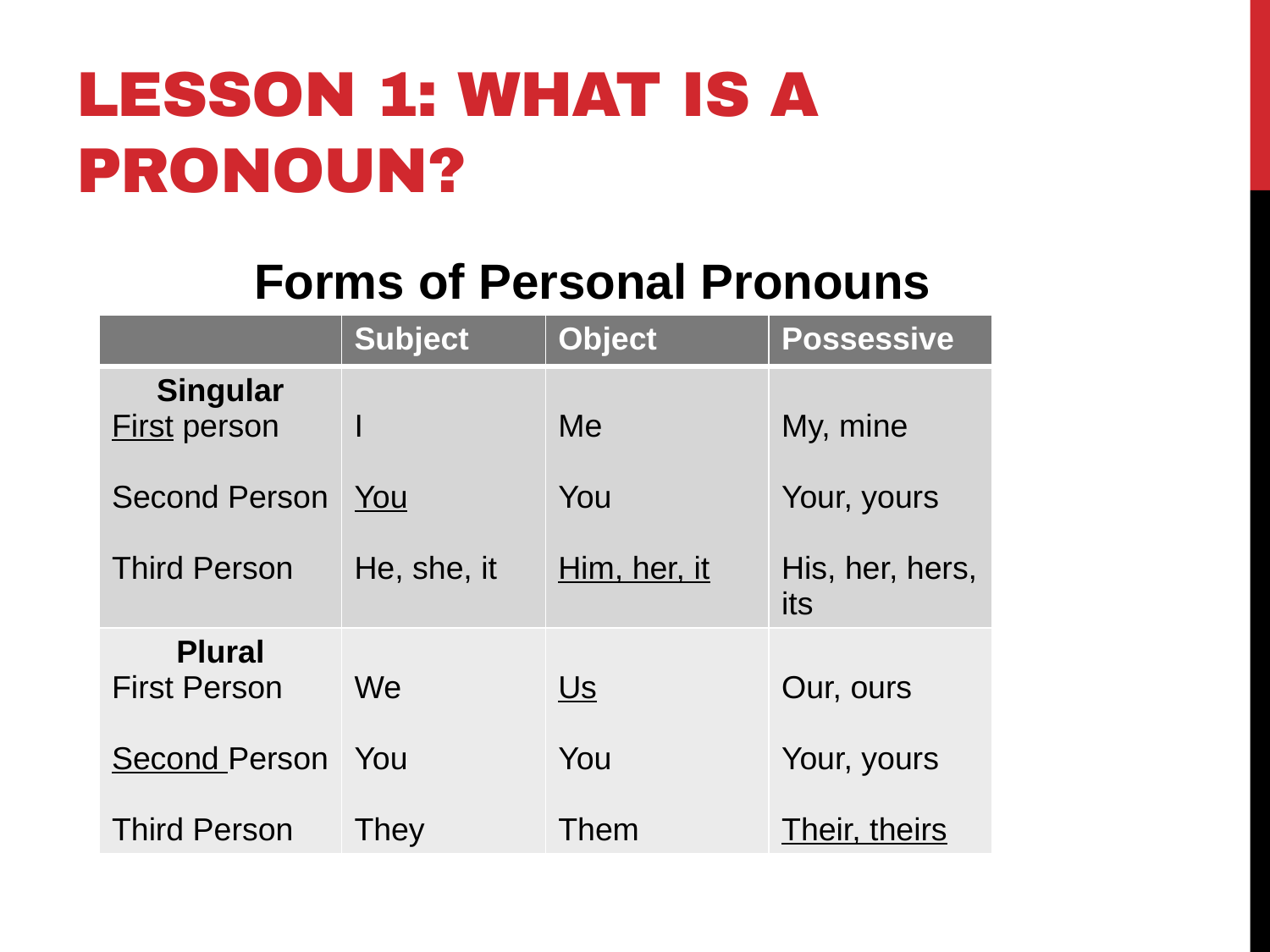

# Lesson 1: What is a Pronoun?
Forms of Personal Pronouns

|  | Subject | Object | Possessive |
| --- | --- | --- | --- |
| Singular First person Second Person Third Person | I You He, she, it | Me You Him, her, it | My, mine Your, yours His, her, hers, its |
| Plural First Person Second Person Third Person | We You They | Us You Them | Our, ours Your, yours Their, theirs |